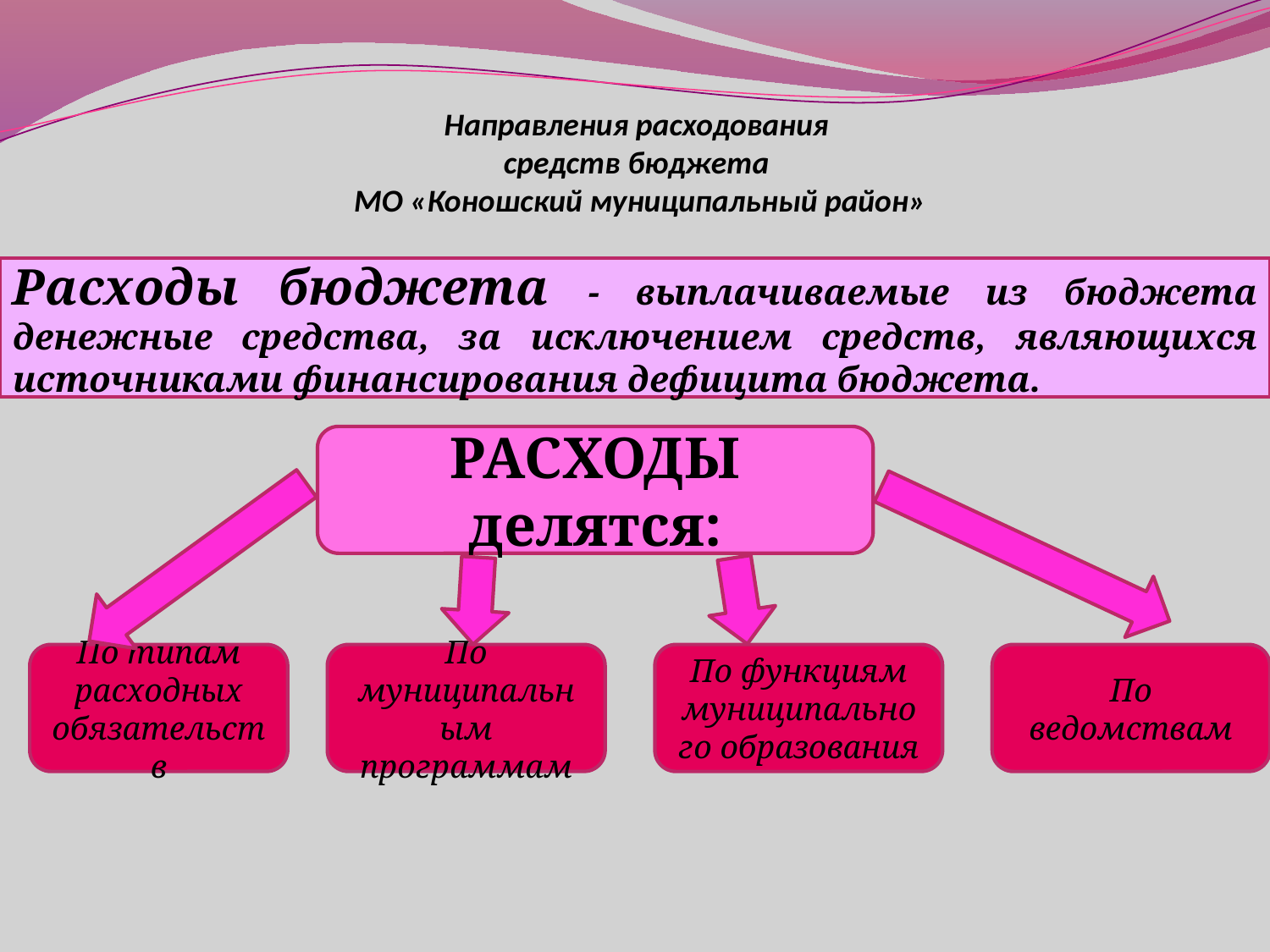

# Направления расходования средств бюджета МО «Коношский муниципальный район»
Расходы бюджета - выплачиваемые из бюджета денежные средства, за исключением средств, являющихся источниками финансирования дефицита бюджета.
РАСХОДЫ
делятся:

По типам расходных обязательств
По муниципальным программам
По функциям муниципального образования
По ведомствам